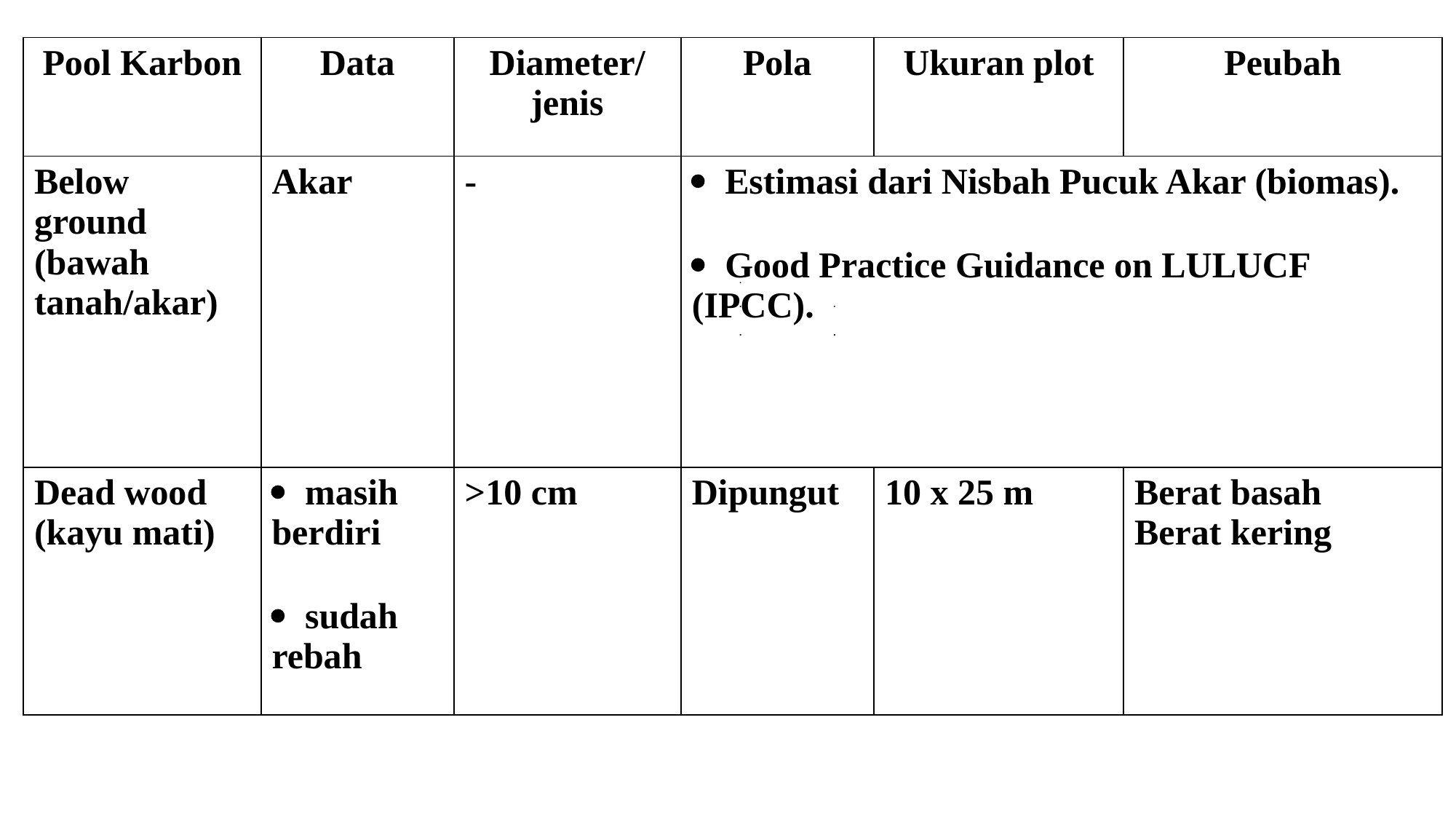

| Pool Karbon | Data | Diameter/ jenis | Pola | Ukuran plot | Peubah |
| --- | --- | --- | --- | --- | --- |
| Below ground (bawah tanah/akar) | Akar | - | •  Estimasi dari Nisbah Pucuk Akar (biomas). |  |  |
|  |  |  | •  Good Practice Guidance on LULUCF (IPCC). |  |  |
|  |  |  |  |  |  |
|  |  |  |  |  |  |
| Dead wood (kayu mati) | •  masih berdiri | >10 cm | Dipungut | 10 x 25 m | Berat basah Berat kering |
|  | •  sudah rebah |  |  |  |  |